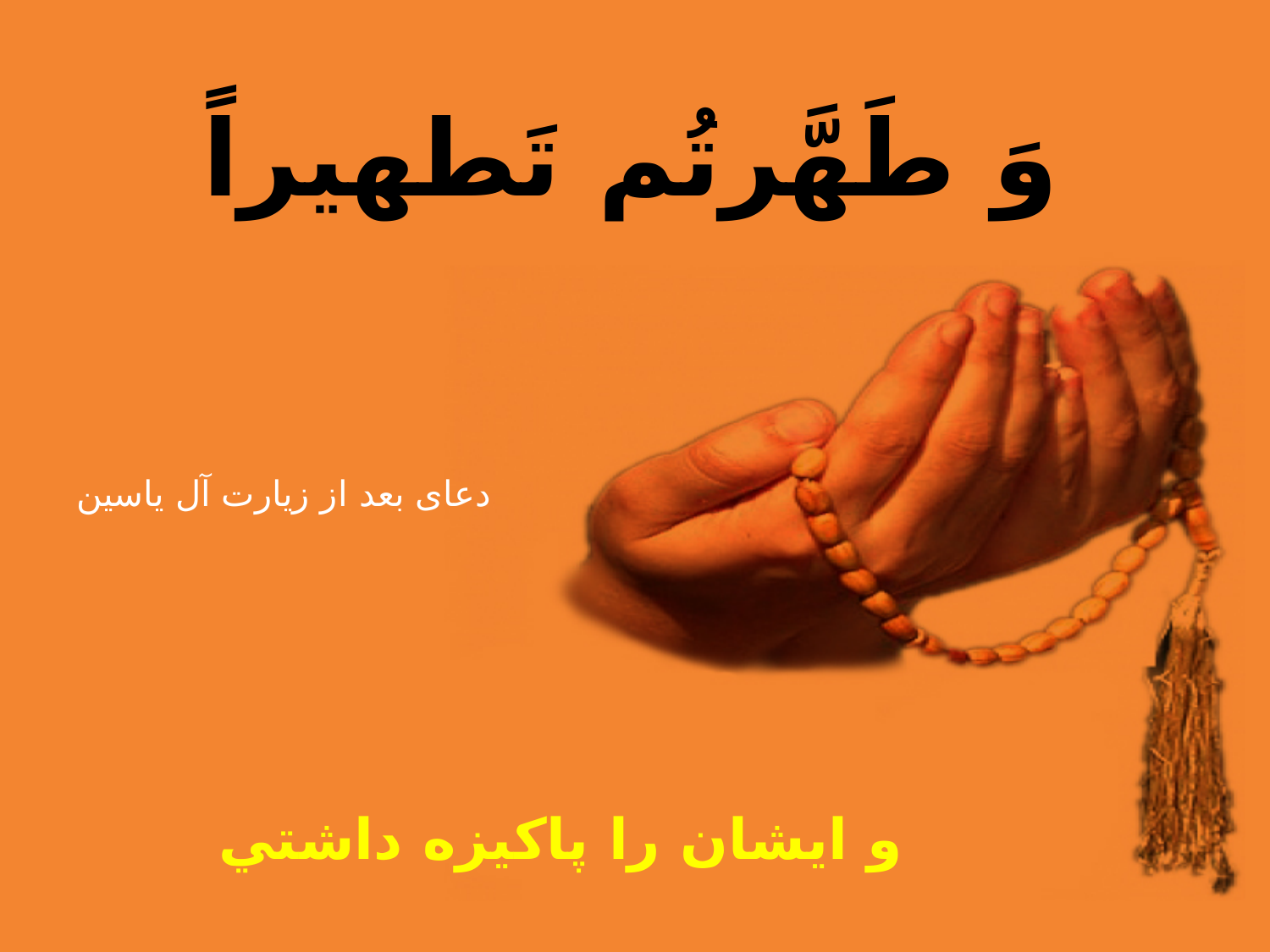

وَ طَهَّرتُم تَطهيراً
و ايشان را پاكيزه داشتي